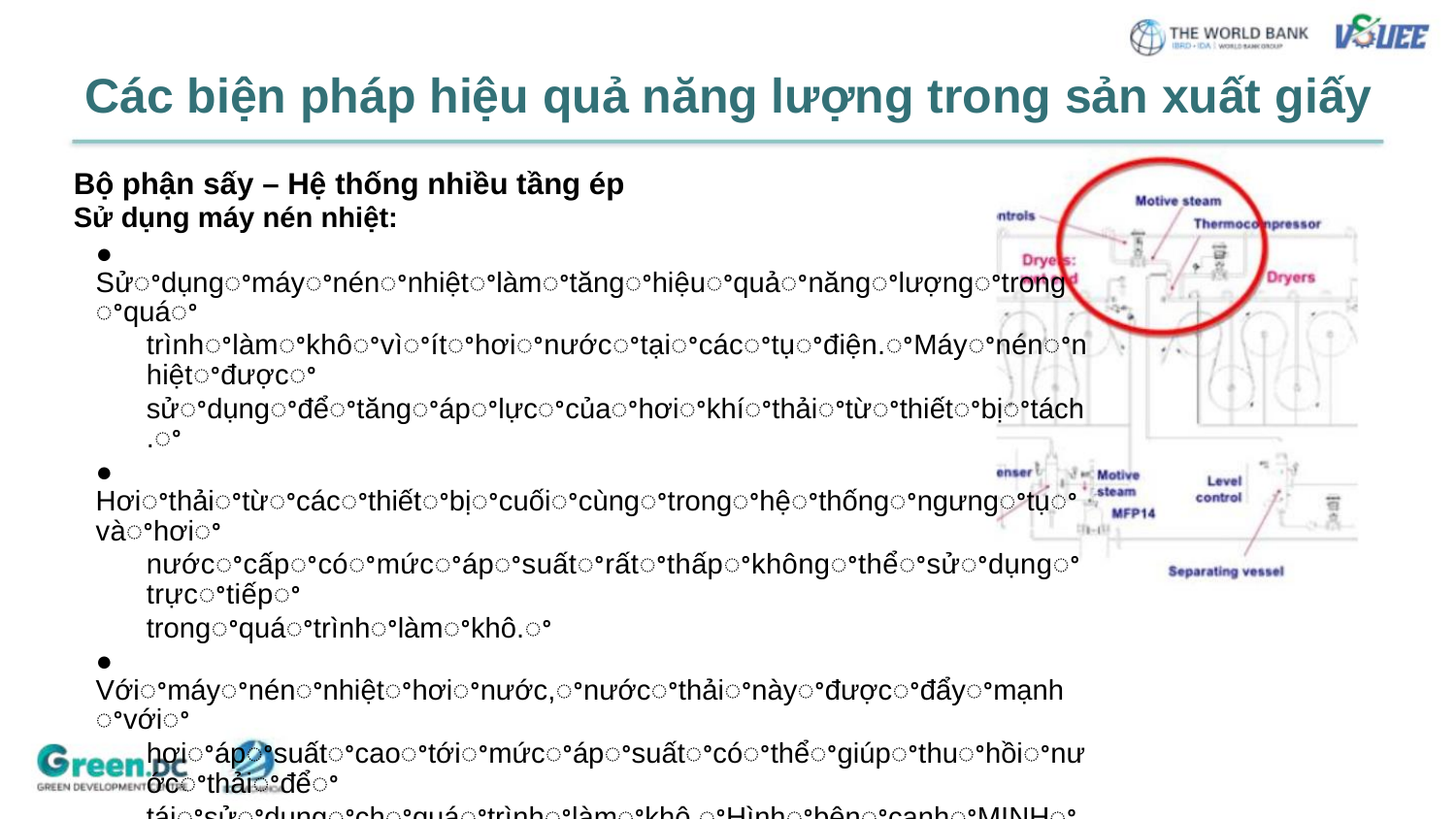

Các biện pháp hiệu quả năng lượng trong sản xuất giấy
Bộ phận sấy – Hệ thống nhiều tầng ép
Sử dụng máy nén nhiệt:
● Sửꢀdụngꢀmáyꢀnénꢀnhiệtꢀlàmꢀtăngꢀhiệuꢀquảꢀnăngꢀlượngꢀtrongꢀquáꢀ
trìnhꢀlàmꢀkhôꢀvìꢀítꢀhơiꢀnướcꢀtạiꢀcácꢀtụꢀđiện.ꢀMáyꢀnénꢀnhiệtꢀđượcꢀ
sửꢀdụngꢀđểꢀtăngꢀápꢀlựcꢀcủaꢀhơiꢀkhíꢀthảiꢀtừꢀthiếtꢀbịꢀtách.ꢀ
● Hơiꢀthảiꢀtừꢀcácꢀthiếtꢀbịꢀcuốiꢀcùngꢀtrongꢀhệꢀthốngꢀngưngꢀtụꢀvàꢀhơiꢀ
nướcꢀcấpꢀcóꢀmứcꢀápꢀsuấtꢀrấtꢀthấpꢀkhôngꢀthểꢀsửꢀdụngꢀtrựcꢀtiếpꢀ
trongꢀquáꢀtrìnhꢀlàmꢀkhô.ꢀ
● Vớiꢀmáyꢀnénꢀnhiệtꢀhơiꢀnước,ꢀnướcꢀthảiꢀnàyꢀđượcꢀđẩyꢀmạnhꢀvớiꢀ
hơiꢀápꢀsuấtꢀcaoꢀtớiꢀmứcꢀápꢀsuấtꢀcóꢀthểꢀgiúpꢀthuꢀhồiꢀnướcꢀthảiꢀđểꢀ
táiꢀsửꢀdụngꢀchꢀquáꢀtrìnhꢀlàmꢀkhô.ꢀHìnhꢀbênꢀcạnhꢀMINHꢀHOẠꢀcácꢀ
nguyênꢀtắcꢀtíchꢀhợpꢀcủaꢀmáyꢀnénꢀnhiệt.ꢀꢀ